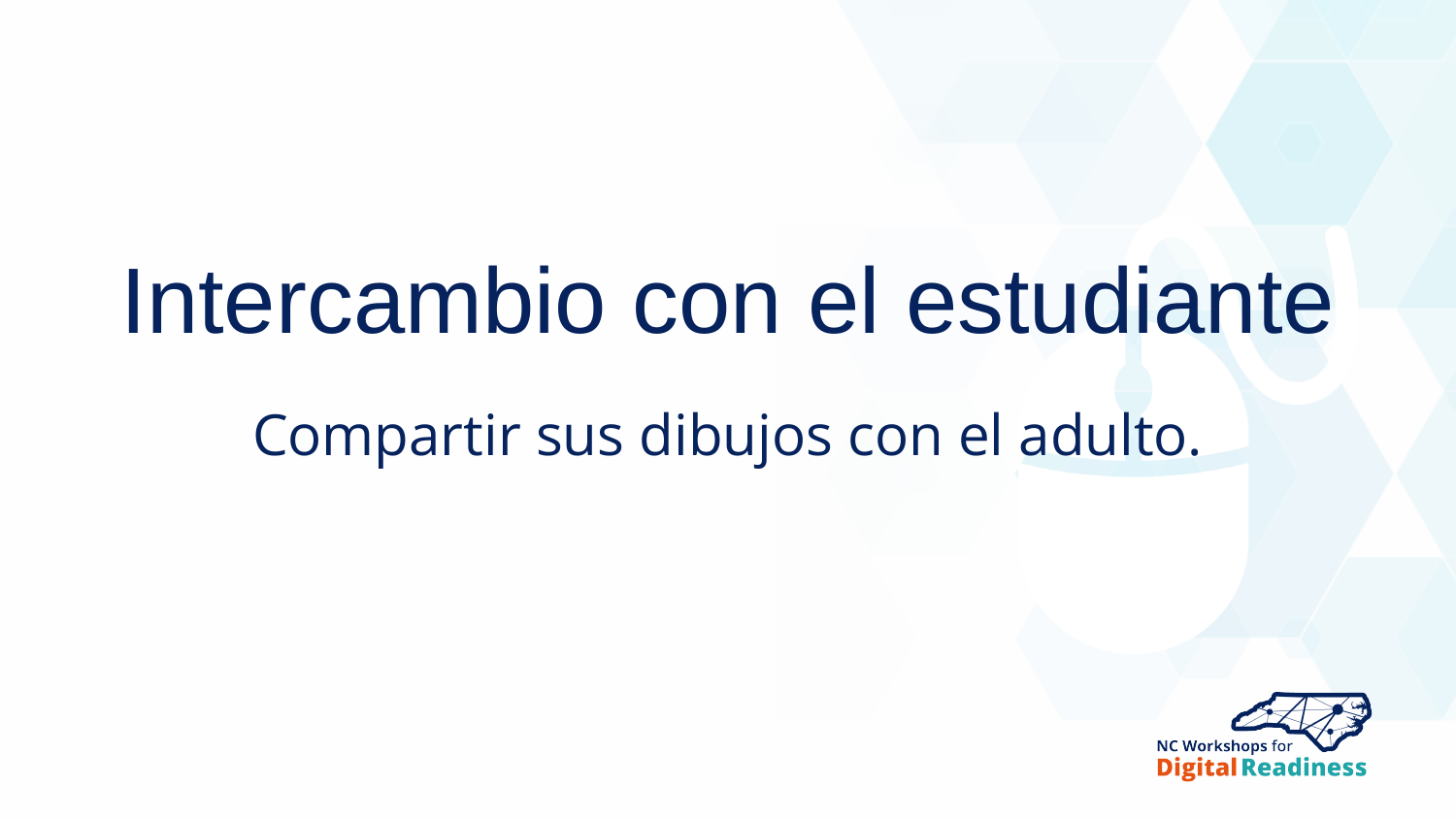

# Intercambio con el estudiante
Compartir sus dibujos con el adulto.